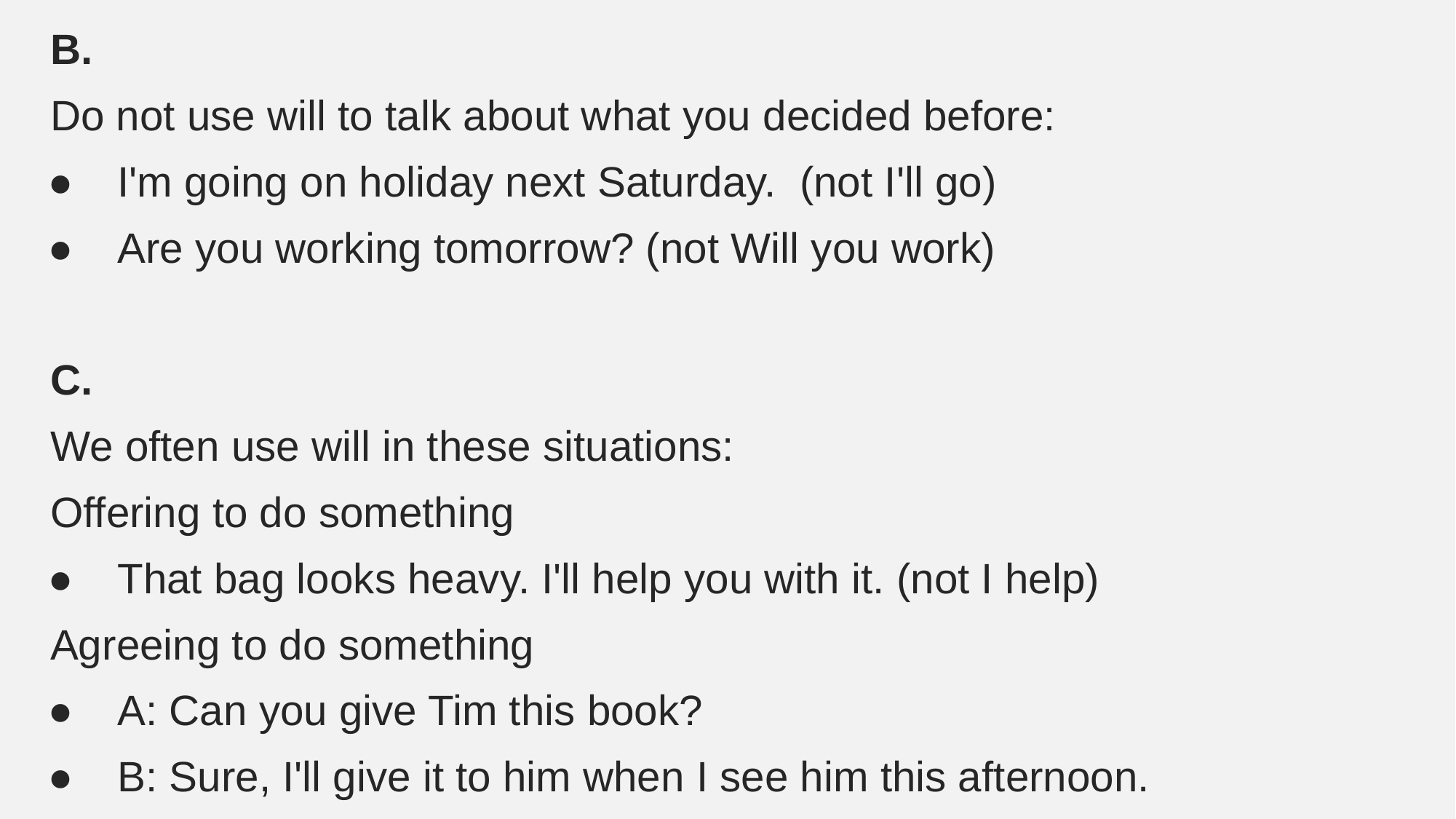

#
B.
Do not use will to talk about what you decided before:
⦁    I'm going on holiday next Saturday.  (not I'll go)
⦁    Are you working tomorrow? (not Will you work)

C.
We often use will in these situations:
Offering to do something
⦁    That bag looks heavy. I'll help you with it. (not I help)
Agreeing to do something
⦁    A: Can you give Tim this book?
⦁    B: Sure, I'll give it to him when I see him this afternoon.